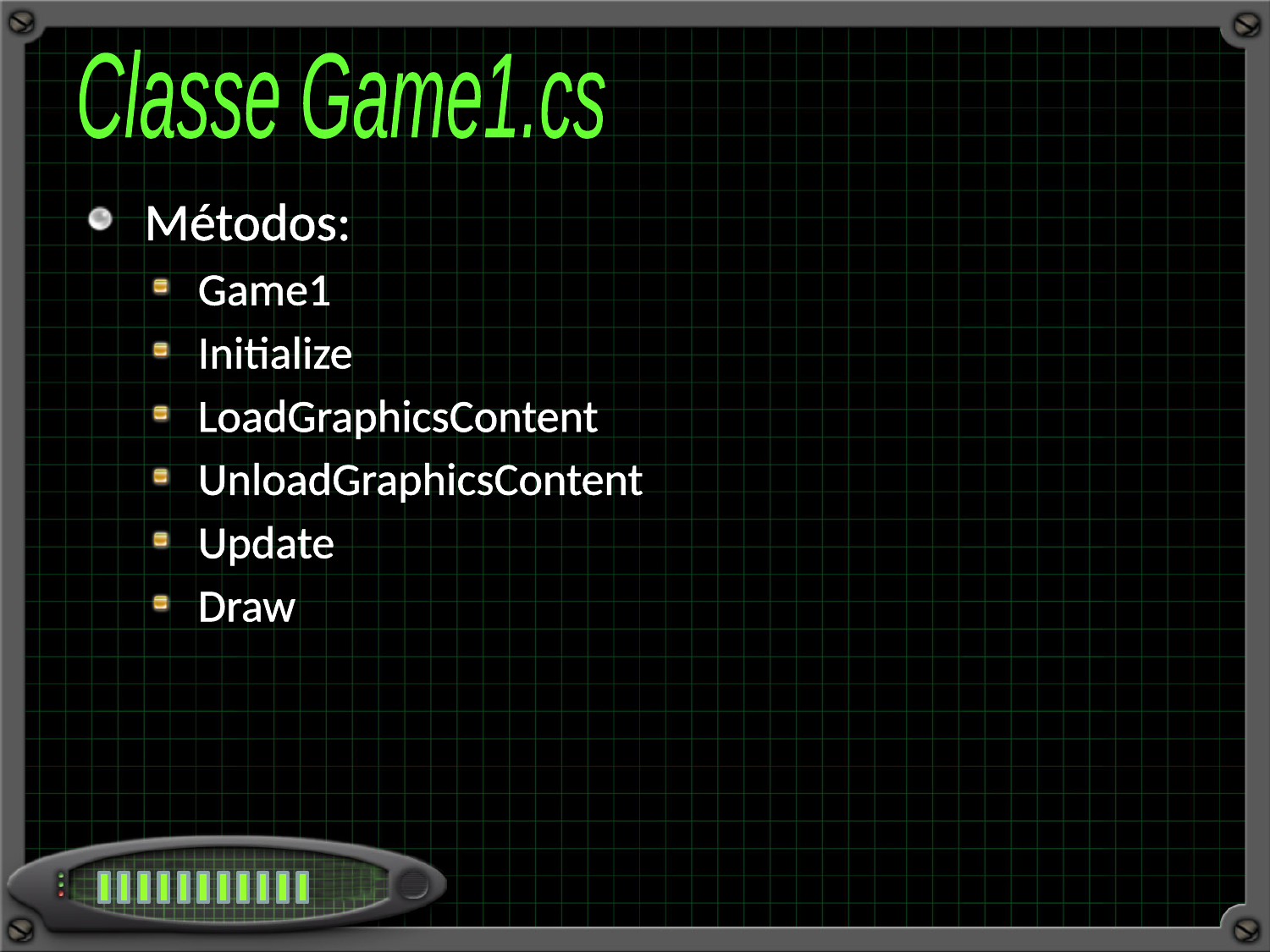

Classe Game1.cs
Métodos:
Game1
Initialize
LoadGraphicsContent
UnloadGraphicsContent
Update
Draw